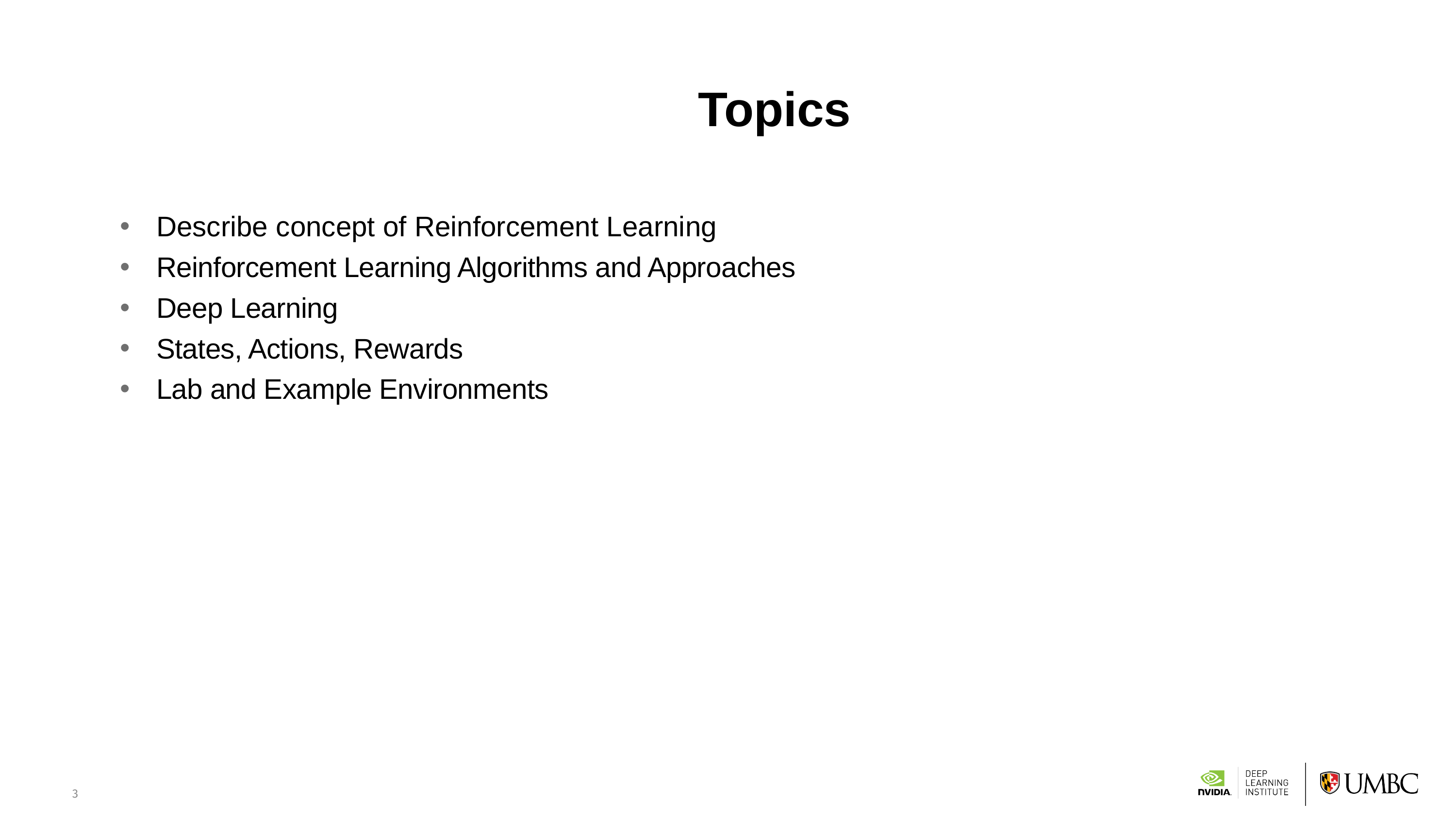

# Topics
Describe concept of Reinforcement Learning
Reinforcement Learning Algorithms and Approaches
Deep Learning
States, Actions, Rewards
Lab and Example Environments